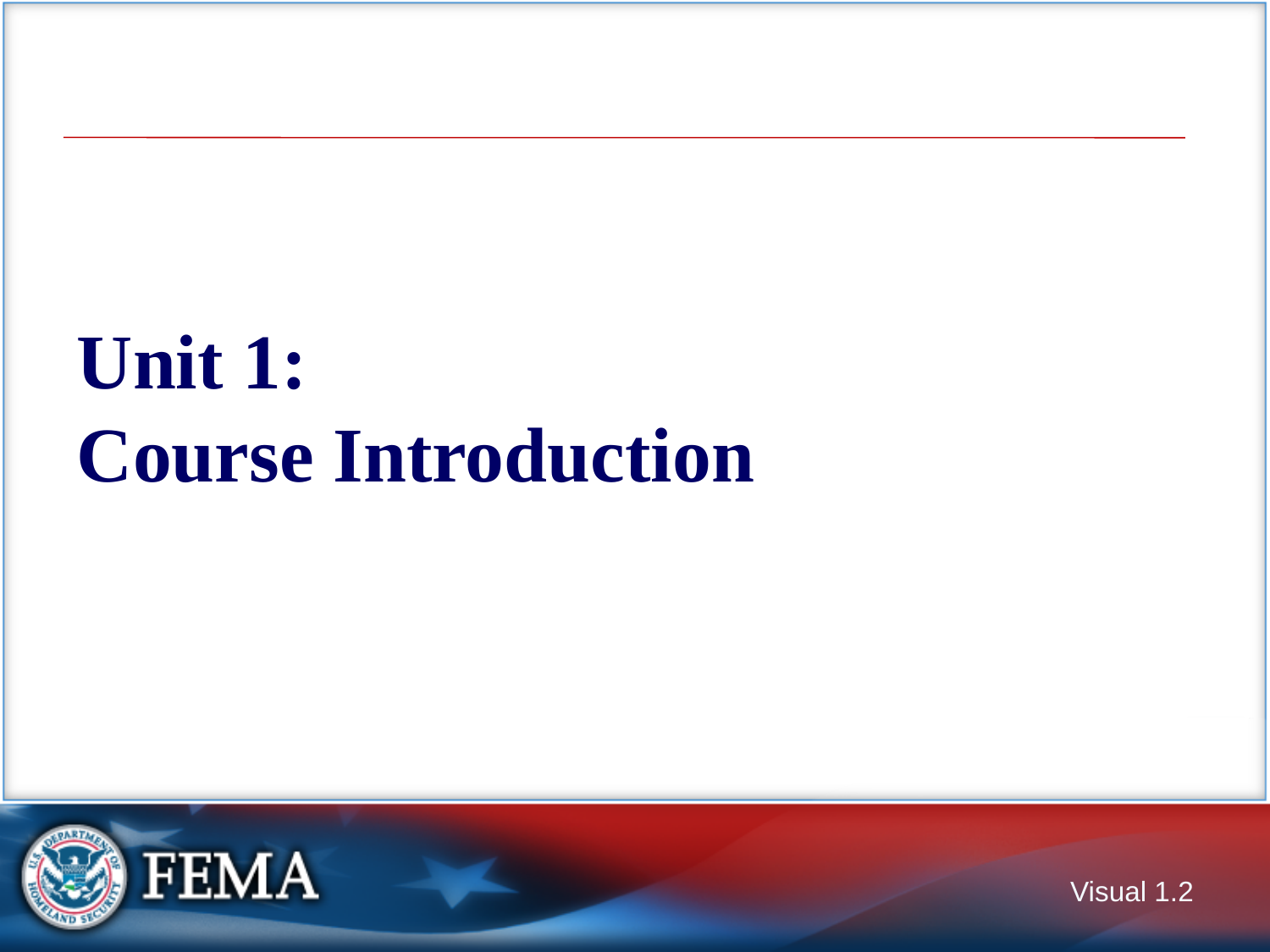

# Unit 1: Course Introduction
Visual 1.2